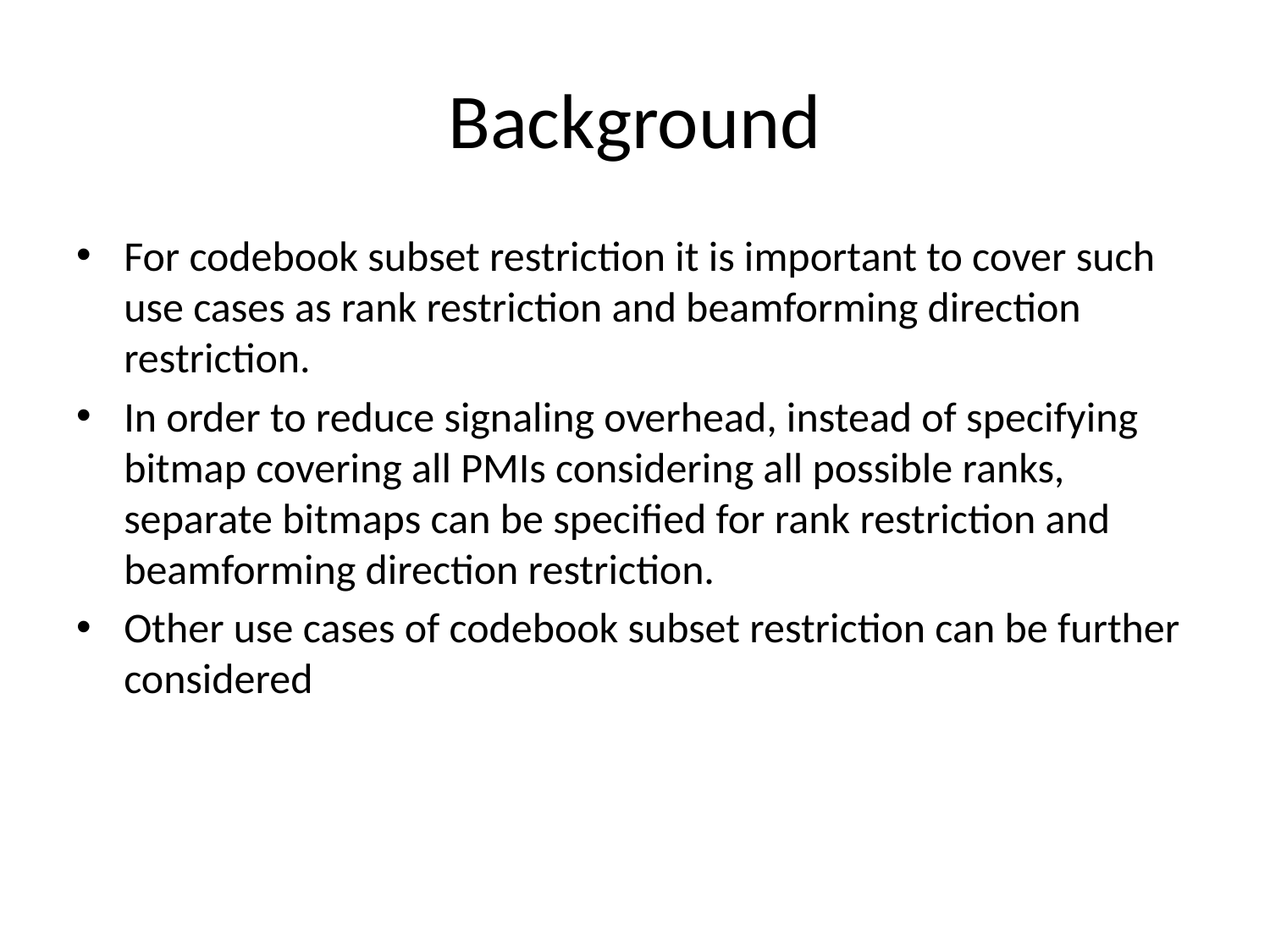

# Background
For codebook subset restriction it is important to cover such use cases as rank restriction and beamforming direction restriction.
In order to reduce signaling overhead, instead of specifying bitmap covering all PMIs considering all possible ranks, separate bitmaps can be specified for rank restriction and beamforming direction restriction.
Other use cases of codebook subset restriction can be further considered